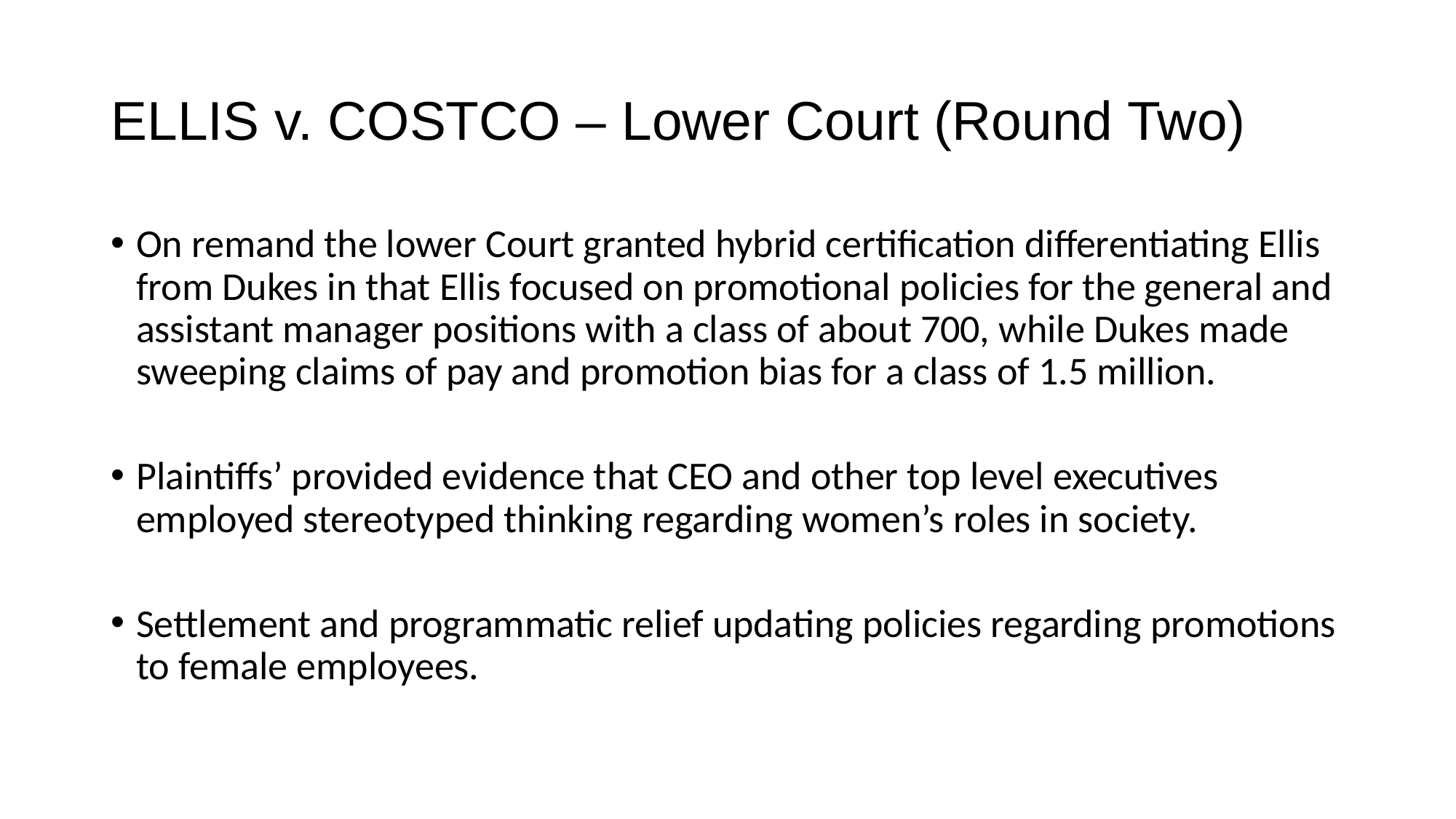

# ELLIS v. COSTCO – Lower Court (Round Two)
On remand the lower Court granted hybrid certification differentiating Ellis from Dukes in that Ellis focused on promotional policies for the general and assistant manager positions with a class of about 700, while Dukes made sweeping claims of pay and promotion bias for a class of 1.5 million.

Plaintiffs’ provided evidence that CEO and other top level executives employed stereotyped thinking regarding women’s roles in society.

Settlement and programmatic relief updating policies regarding promotions to female employees.